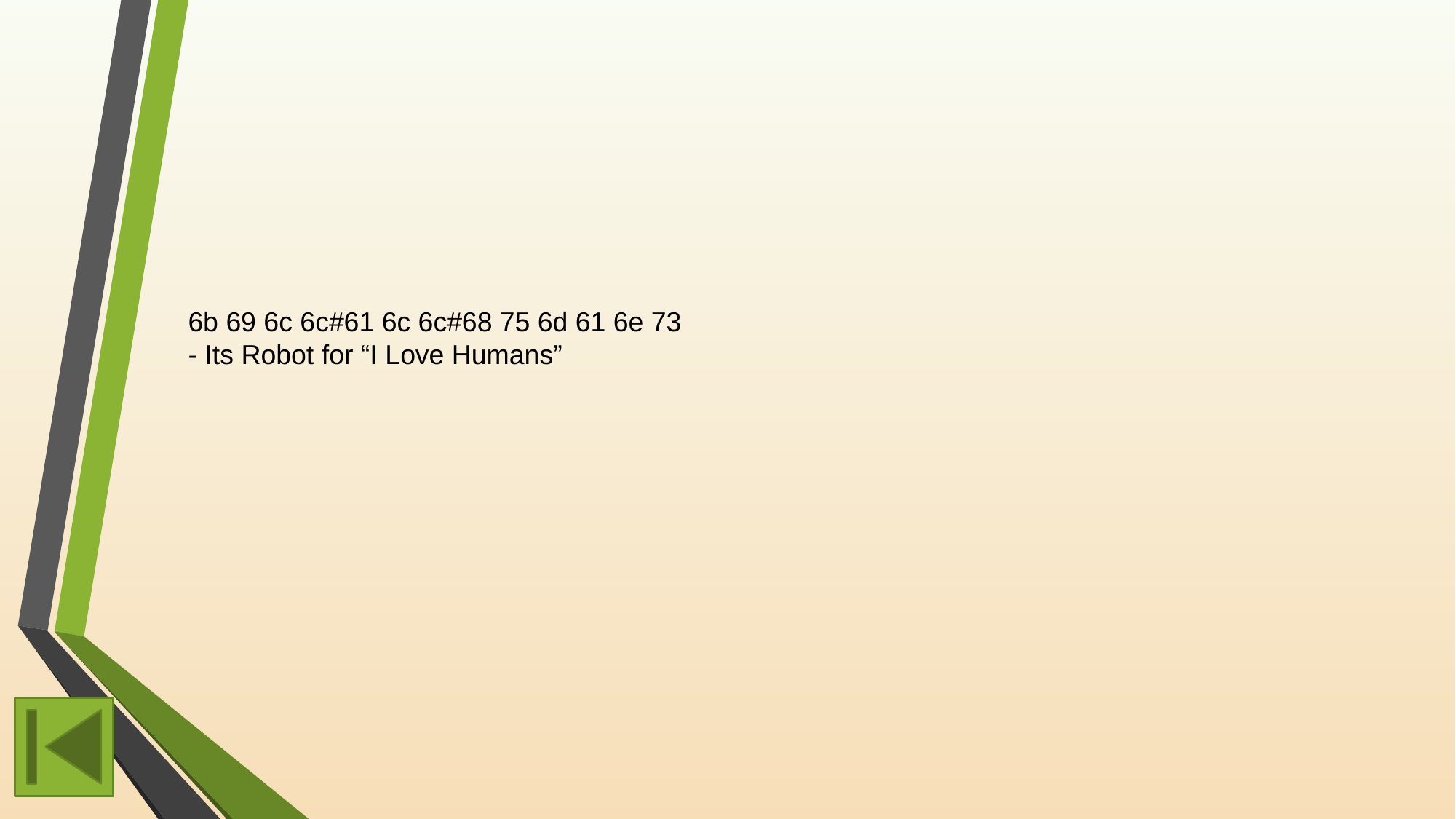

# 6b 69 6c 6c#61 6c 6c#68 75 6d 61 6e 73 - Its Robot for “I Love Humans”